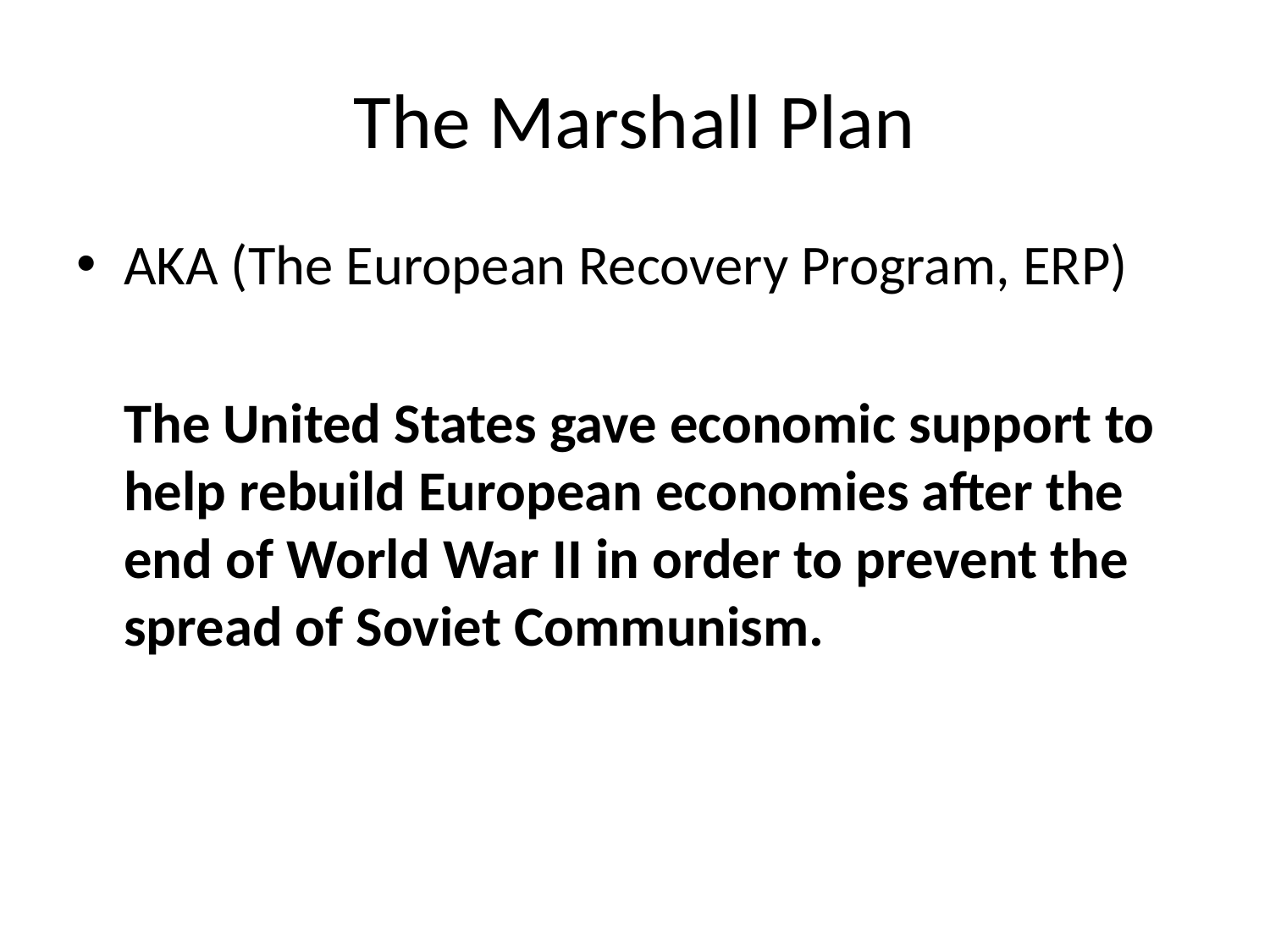

# The Marshall Plan
AKA (The European Recovery Program, ERP)

	The United States gave economic support to help rebuild European economies after the end of World War II in order to prevent the spread of Soviet Communism.